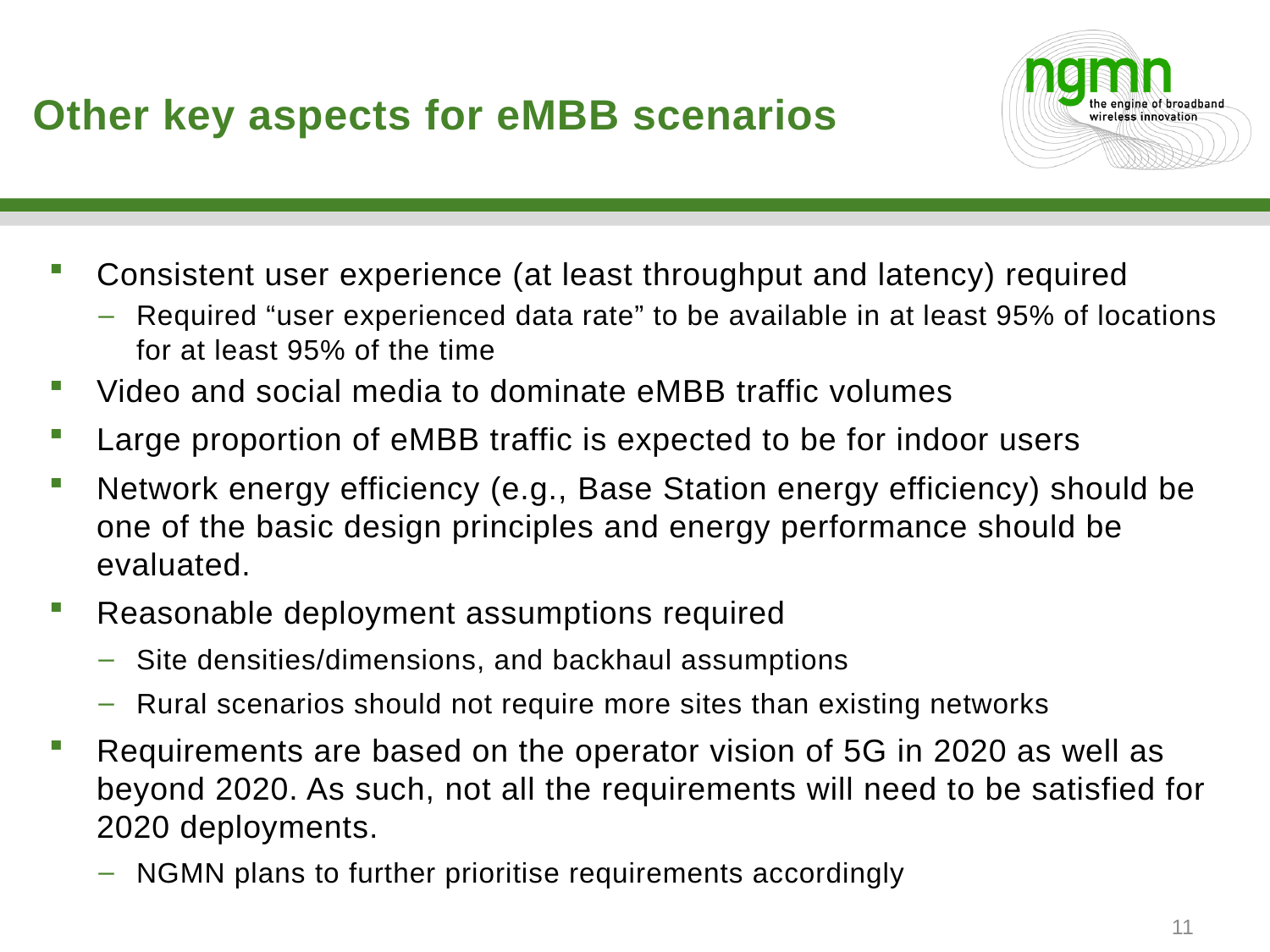

# Other key aspects for eMBB scenarios
Consistent user experience (at least throughput and latency) required
Required “user experienced data rate” to be available in at least 95% of locations for at least 95% of the time
Video and social media to dominate eMBB traffic volumes
Large proportion of eMBB traffic is expected to be for indoor users
Network energy efficiency (e.g., Base Station energy efficiency) should be one of the basic design principles and energy performance should be evaluated.
Reasonable deployment assumptions required
Site densities/dimensions, and backhaul assumptions
Rural scenarios should not require more sites than existing networks
Requirements are based on the operator vision of 5G in 2020 as well as beyond 2020. As such, not all the requirements will need to be satisfied for 2020 deployments.
NGMN plans to further prioritise requirements accordingly
11